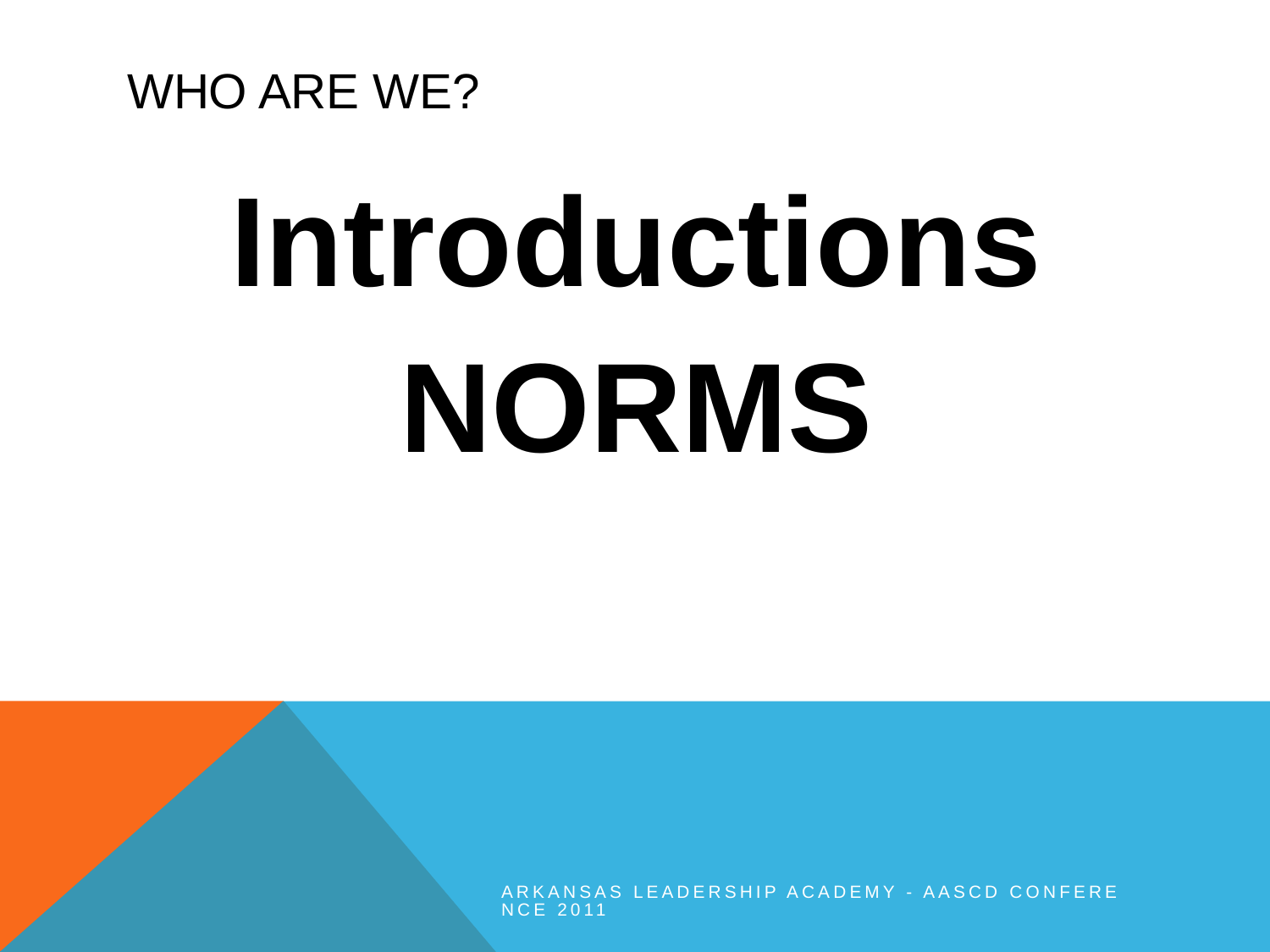

# Who are we?
Introductions
NORMS
Arkansas Leadership Academy - AASCD Conference 2011